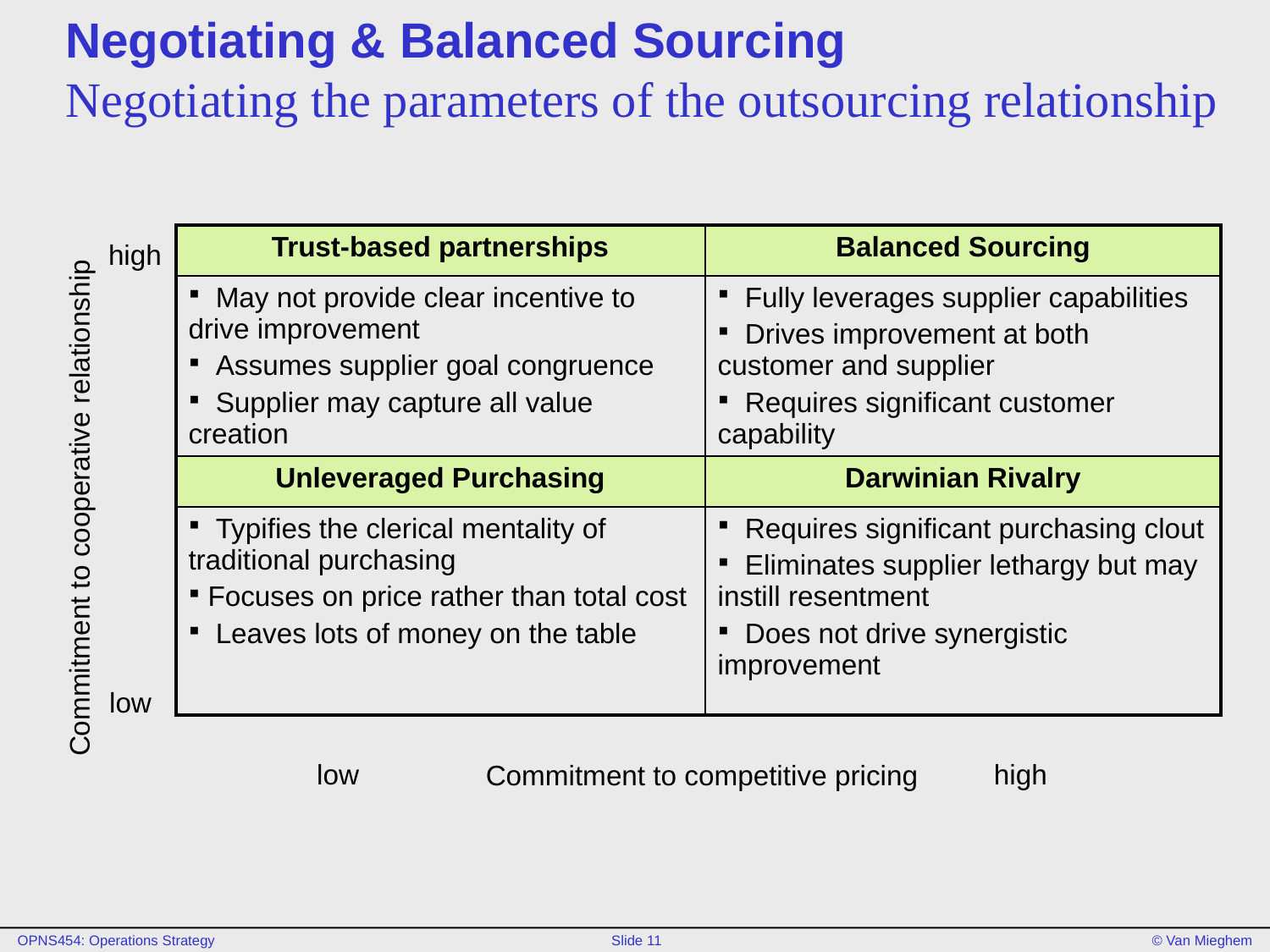

# Negotiating & Balanced Sourcing Negotiating the parameters of the outsourcing relationship
| Trust-based partnerships | Balanced Sourcing |
| --- | --- |
| May not provide clear incentive to drive improvement Assumes supplier goal congruence Supplier may capture all value creation | Fully leverages supplier capabilities Drives improvement at both customer and supplier Requires significant customer capability |
| Unleveraged Purchasing | Darwinian Rivalry |
| Typifies the clerical mentality of traditional purchasing Focuses on price rather than total cost Leaves lots of money on the table | Requires significant purchasing clout Eliminates supplier lethargy but may instill resentment Does not drive synergistic improvement |
high
Commitment to cooperative relationship
low
low
high
Commitment to competitive pricing